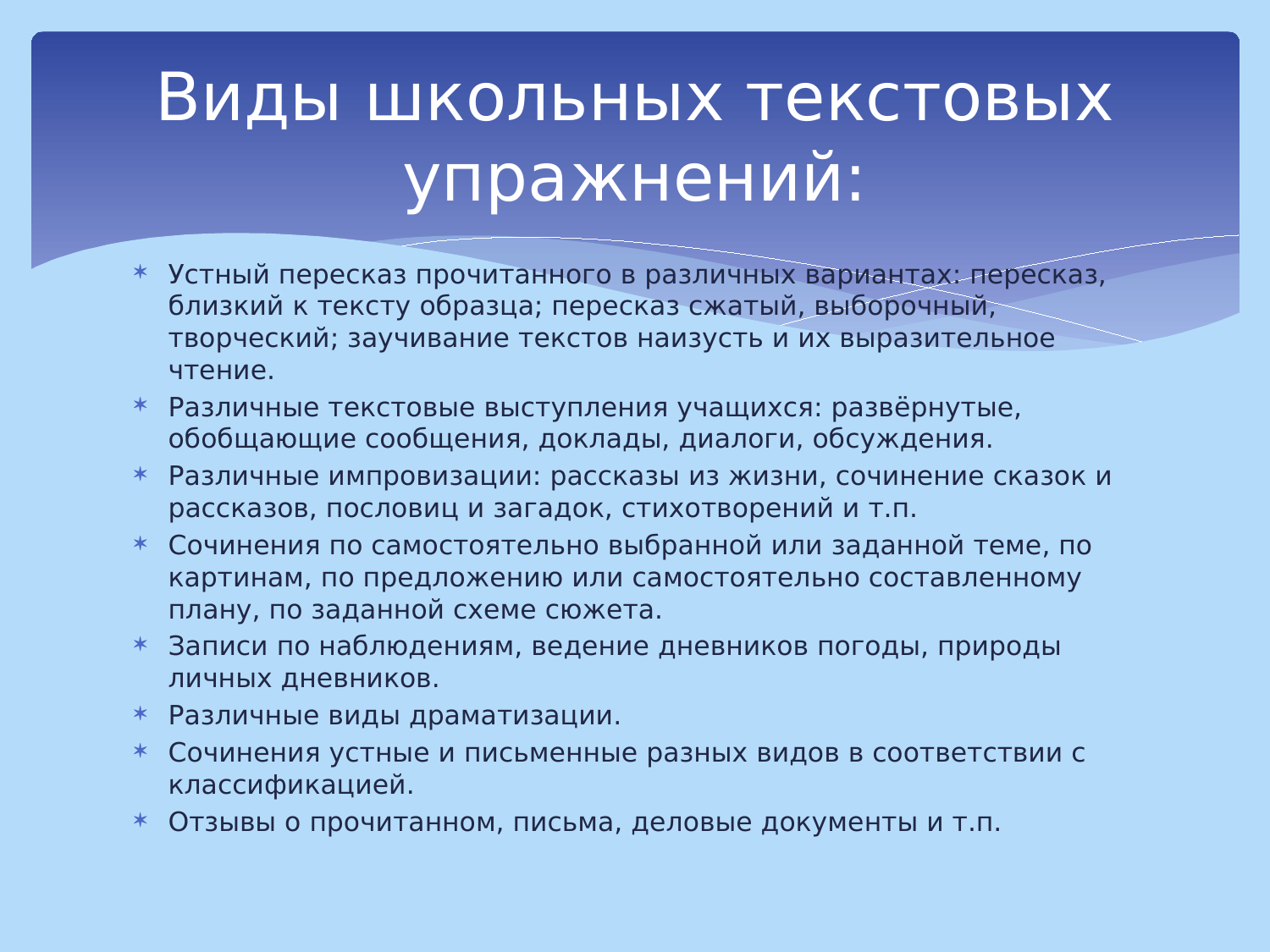

# Виды школьных текстовых упражнений:
Устный пересказ прочитанного в различных вариантах: пересказ, близкий к тексту образца; пересказ сжатый, выборочный, творческий; заучивание текстов наизусть и их выразительное чтение.
Различные текстовые выступления учащихся: развёрнутые, обобщающие сообщения, доклады, диалоги, обсуждения.
Различные импровизации: рассказы из жизни, сочинение сказок и рассказов, пословиц и загадок, стихотворений и т.п.
Сочинения по самостоятельно выбранной или заданной теме, по картинам, по предложению или самостоятельно составленному плану, по заданной схеме сюжета.
Записи по наблюдениям, ведение дневников погоды, природы личных дневников.
Различные виды драматизации.
Сочинения устные и письменные разных видов в соответствии с классификацией.
Отзывы о прочитанном, письма, деловые документы и т.п.